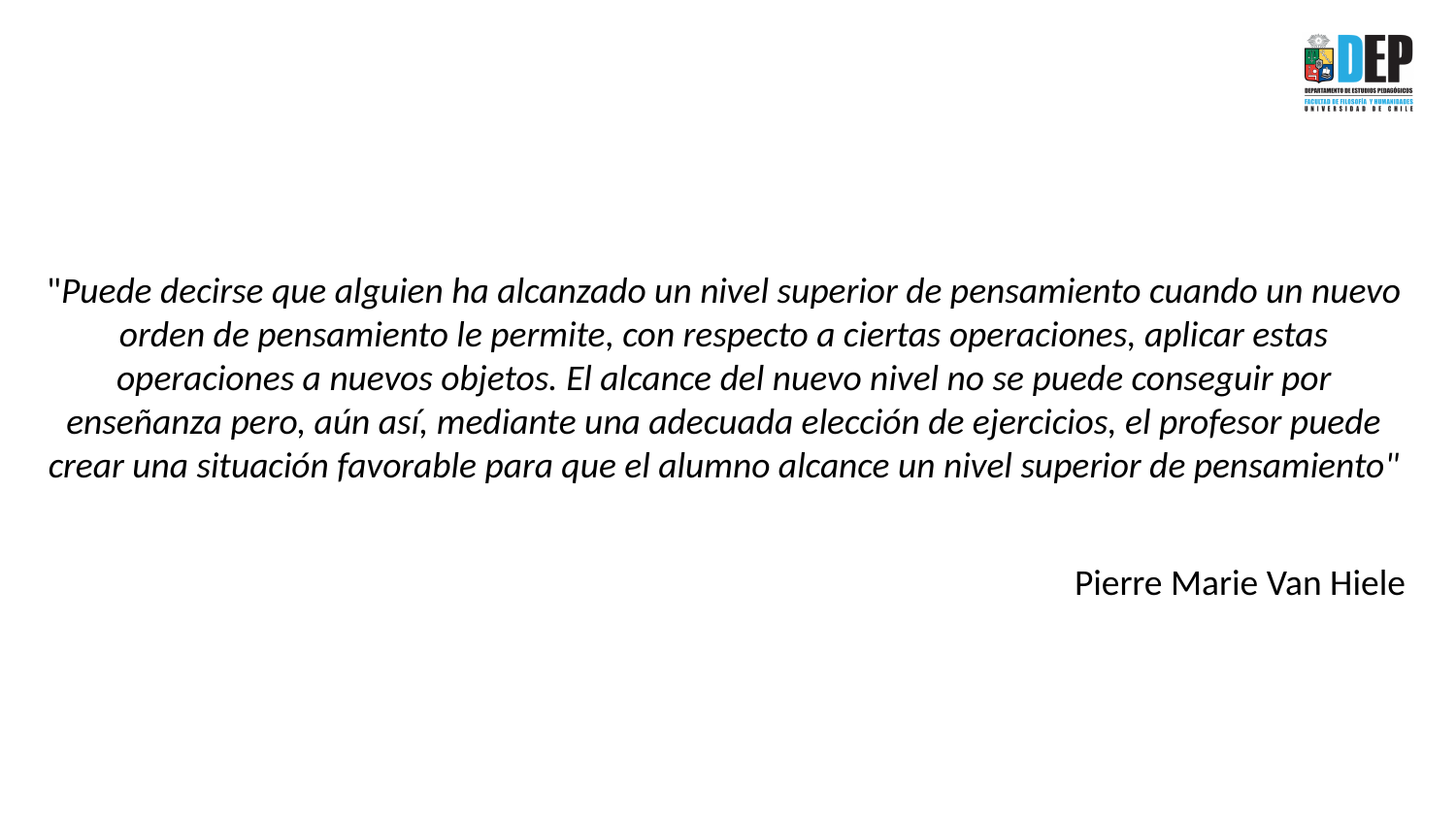

"Puede decirse que alguien ha alcanzado un nivel superior de pensamiento cuando un nuevo orden de pensamiento le permite, con respecto a ciertas operaciones, aplicar estas operaciones a nuevos objetos. El alcance del nuevo nivel no se puede conseguir por enseñanza pero, aún así, mediante una adecuada elección de ejercicios, el profesor puede crear una situación favorable para que el alumno alcance un nivel superior de pensamiento"

Pierre Marie Van Hiele